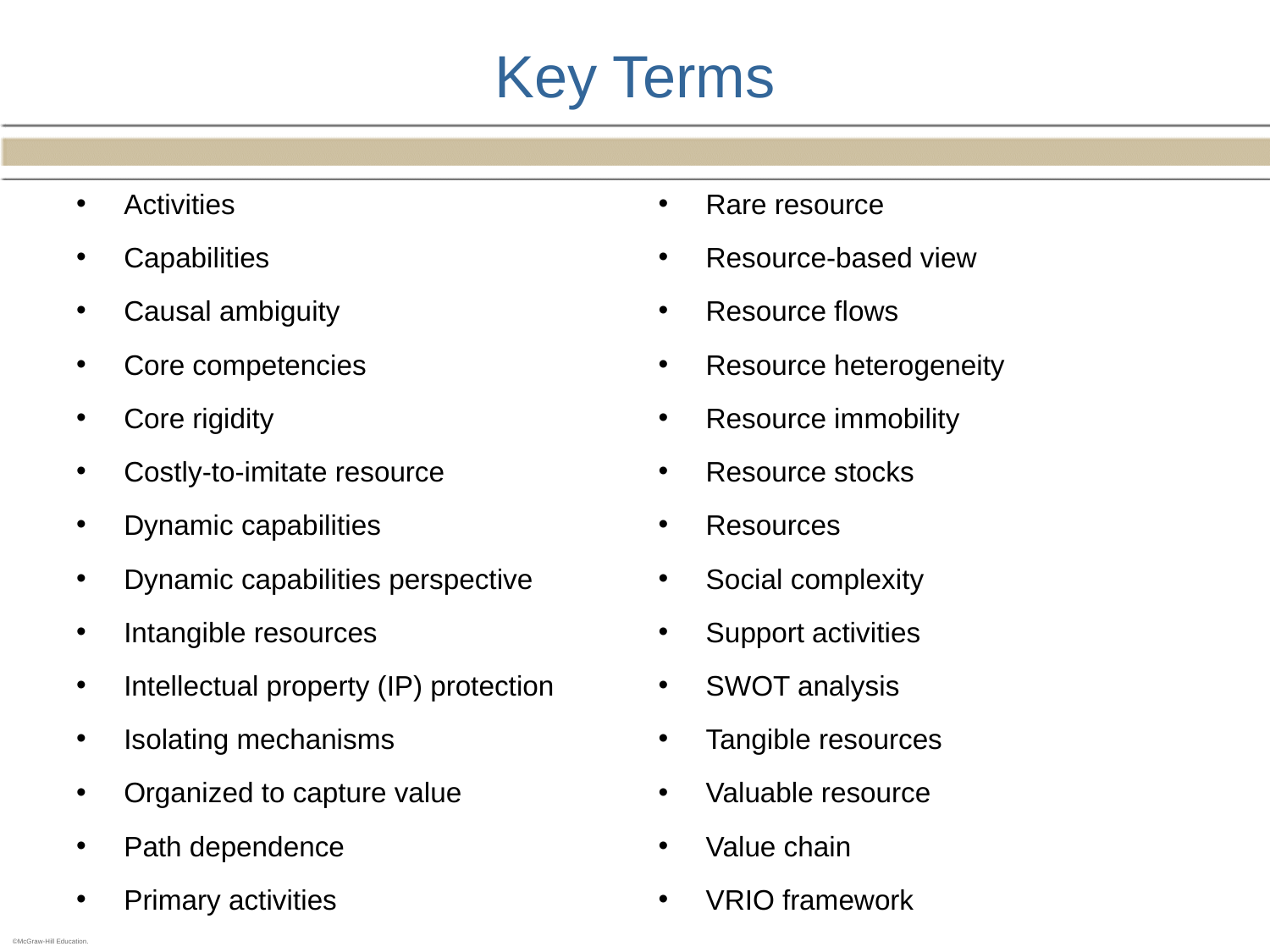

# Key Terms
Activities
Capabilities
Causal ambiguity
Core competencies
Core rigidity
Costly-to-imitate resource
Dynamic capabilities
Dynamic capabilities perspective
Intangible resources
Intellectual property (IP) protection
Isolating mechanisms
Organized to capture value
Path dependence
Primary activities

Rare resource
Resource-based view
Resource flows
Resource heterogeneity
Resource immobility
Resource stocks
Resources
Social complexity
Support activities
SWOT analysis
Tangible resources
Valuable resource
Value chain
VRIO framework